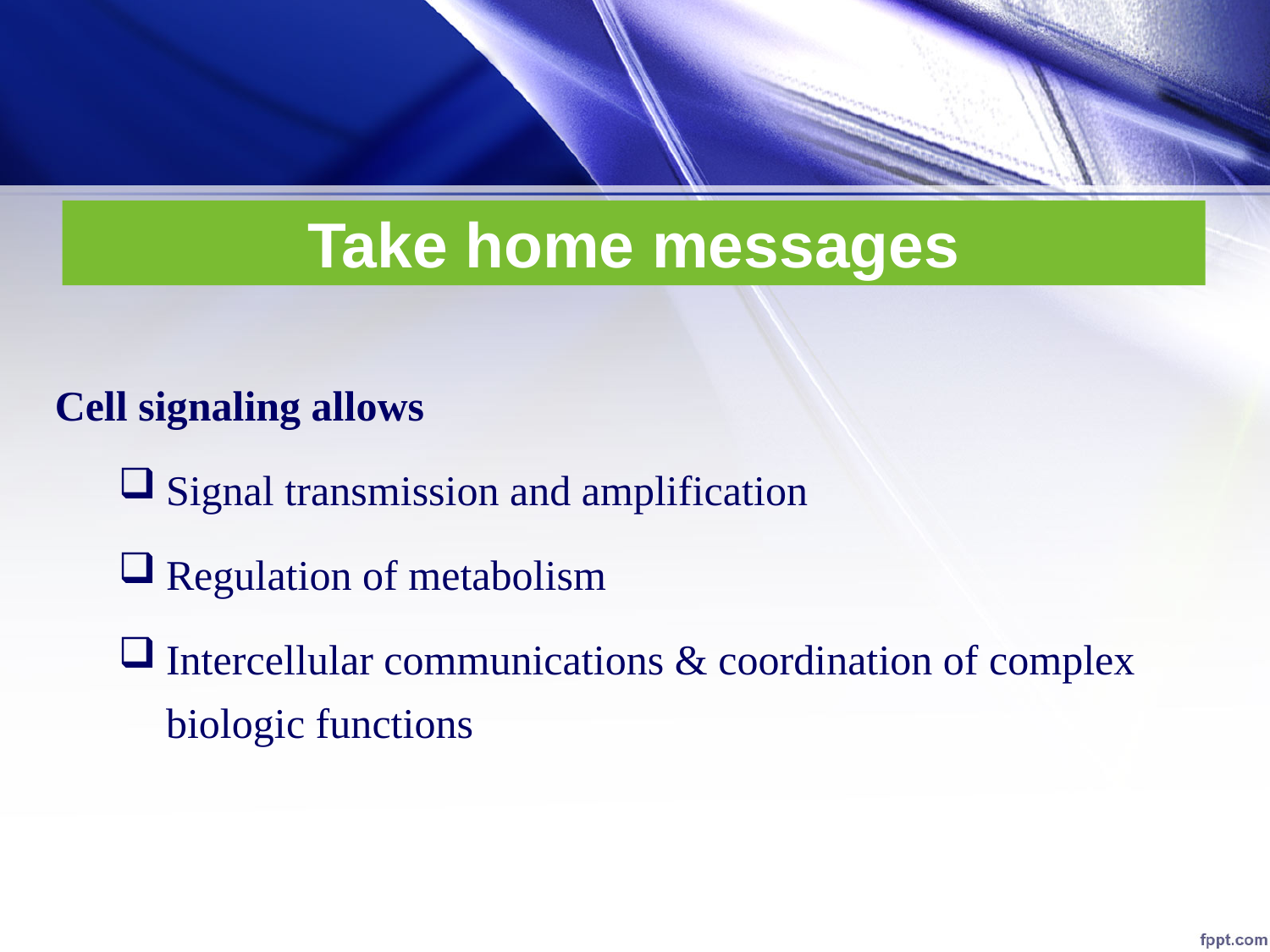

# Take home messages
Cell signaling allows
Signal transmission and amplification
Regulation of metabolism
Intercellular communications & coordination of complex biologic functions